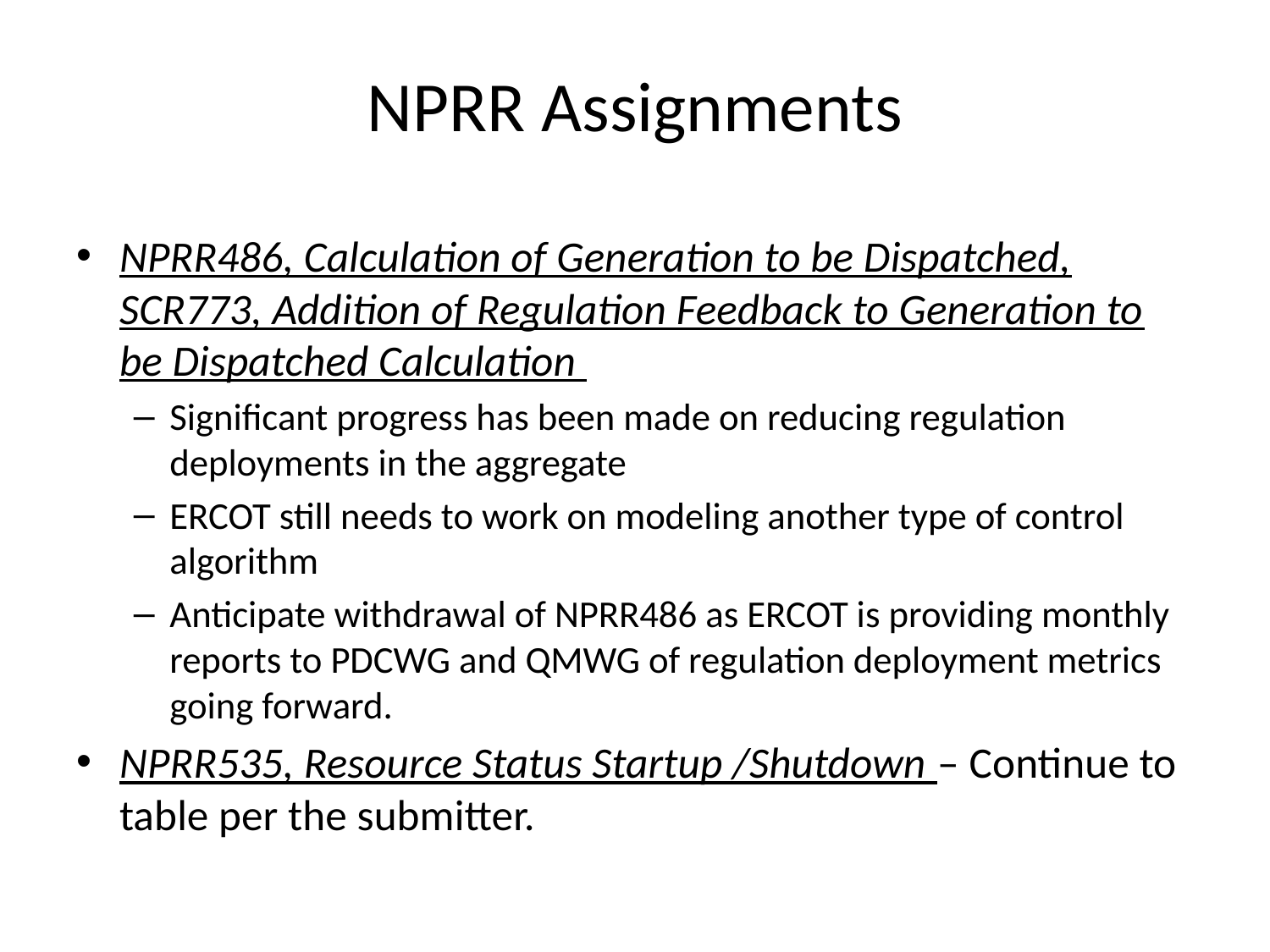

# NPRR Assignments
NPRR486, Calculation of Generation to be Dispatched, SCR773, Addition of Regulation Feedback to Generation to be Dispatched Calculation
Significant progress has been made on reducing regulation deployments in the aggregate
ERCOT still needs to work on modeling another type of control algorithm
Anticipate withdrawal of NPRR486 as ERCOT is providing monthly reports to PDCWG and QMWG of regulation deployment metrics going forward.
NPRR535, Resource Status Startup /Shutdown – Continue to table per the submitter.